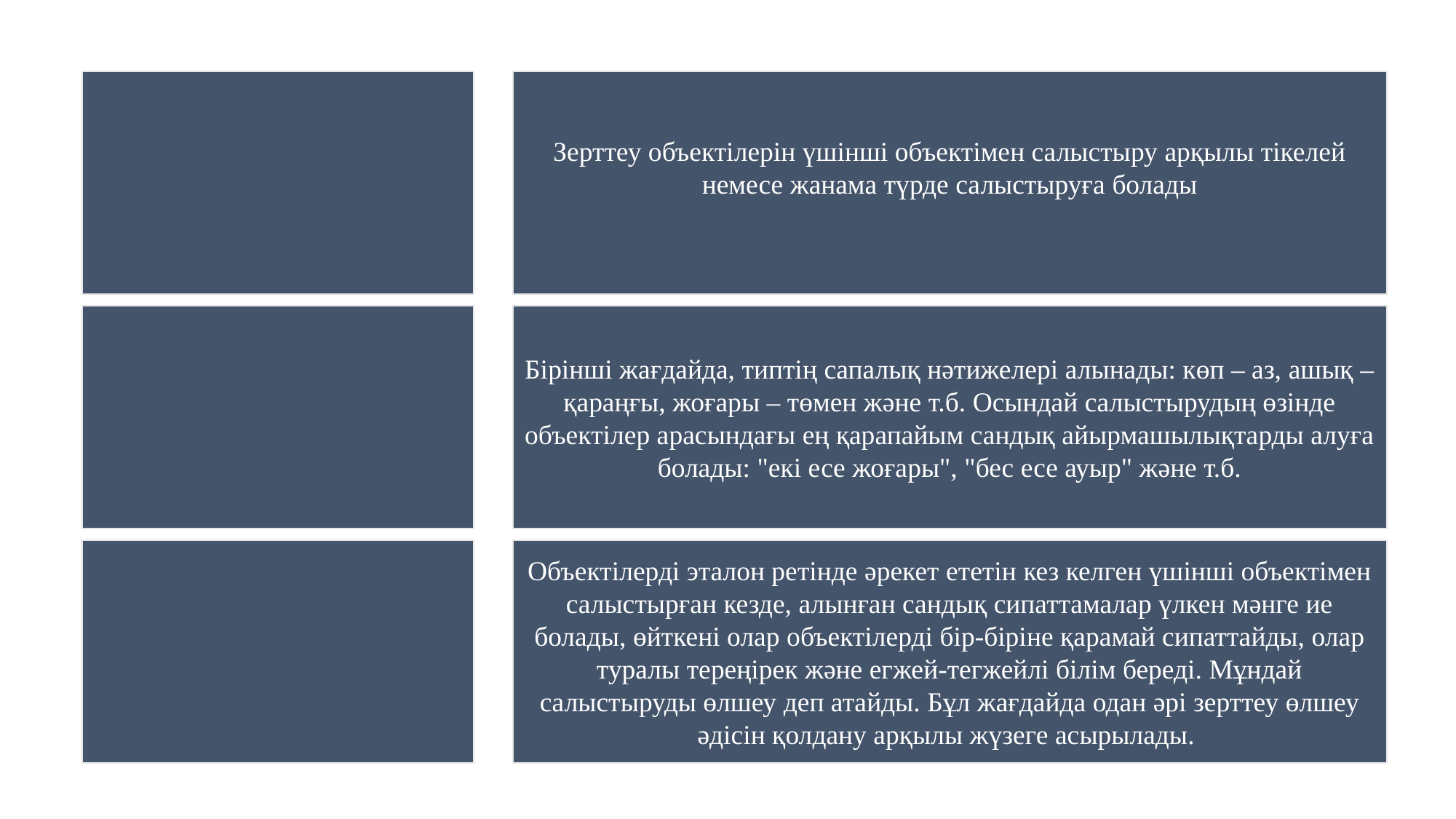

Зерттеу объектілерін үшінші объектімен салыстыру арқылы тікелей немесе жанама түрде салыстыруға болады
Бірінші жағдайда, типтің сапалық нәтижелері алынады: көп – аз, ашық – қараңғы, жоғары – төмен және т.б. Осындай салыстырудың өзінде объектілер арасындағы ең қарапайым сандық айырмашылықтарды алуға болады: "екі есе жоғары", "бес есе ауыр" және т.б.
Объектілерді эталон ретінде әрекет ететін кез келген үшінші объектімен салыстырған кезде, алынған сандық сипаттамалар үлкен мәнге ие болады, өйткені олар объектілерді бір-біріне қарамай сипаттайды, олар туралы тереңірек және егжей-тегжейлі білім береді. Мұндай салыстыруды өлшеу деп атайды. Бұл жағдайда одан әрі зерттеу өлшеу әдісін қолдану арқылы жүзеге асырылады.